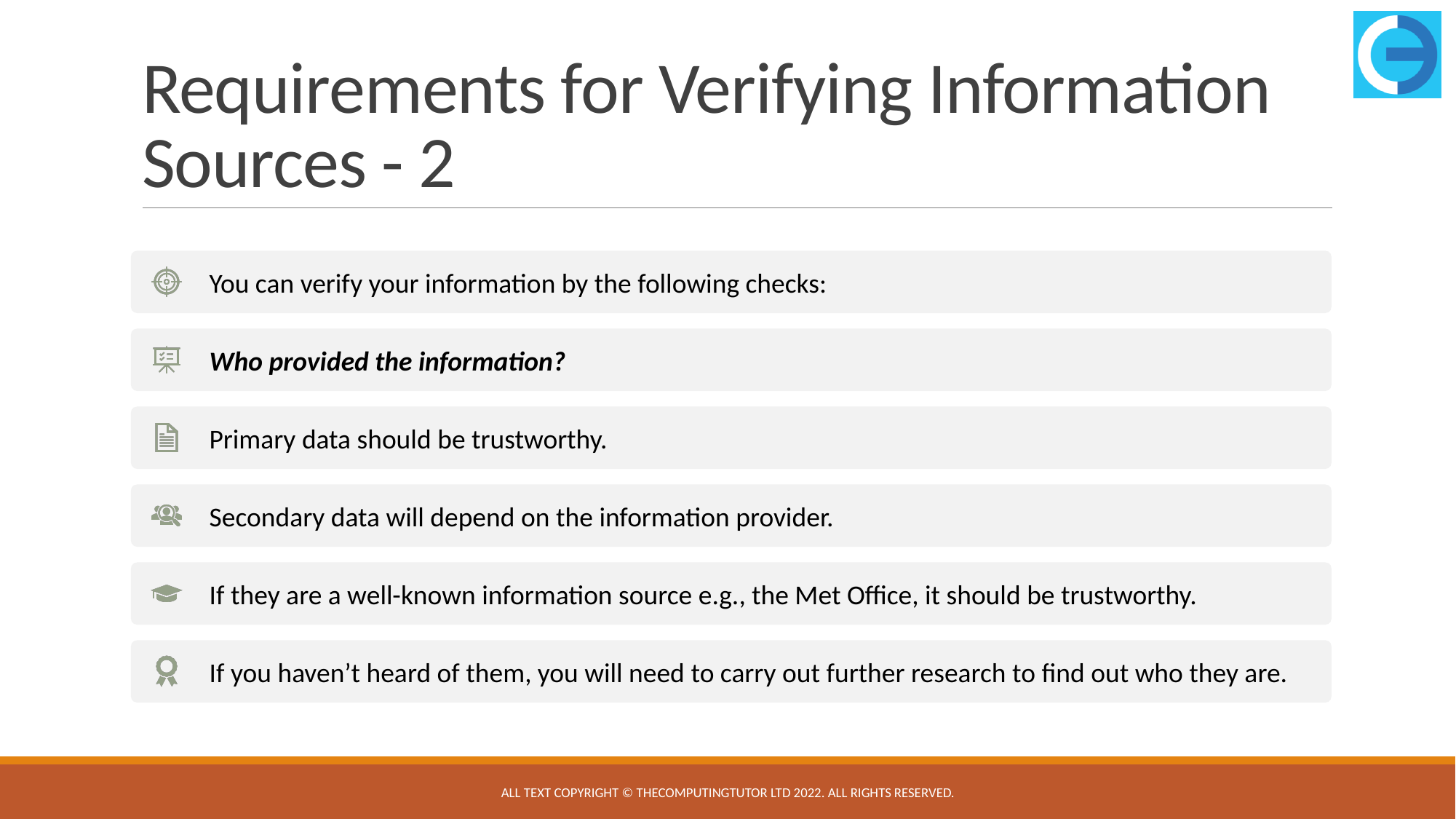

# Requirements for Verifying Information Sources - 2
You can verify your information by the following checks:
Who provided the information?
Primary data should be trustworthy.
Secondary data will depend on the information provider.
If they are a well-known information source e.g., the Met Office, it should be trustworthy.
If you haven’t heard of them, you will need to carry out further research to find out who they are.
All text copyright © TheComputingTutor Ltd 2022. All rights Reserved.